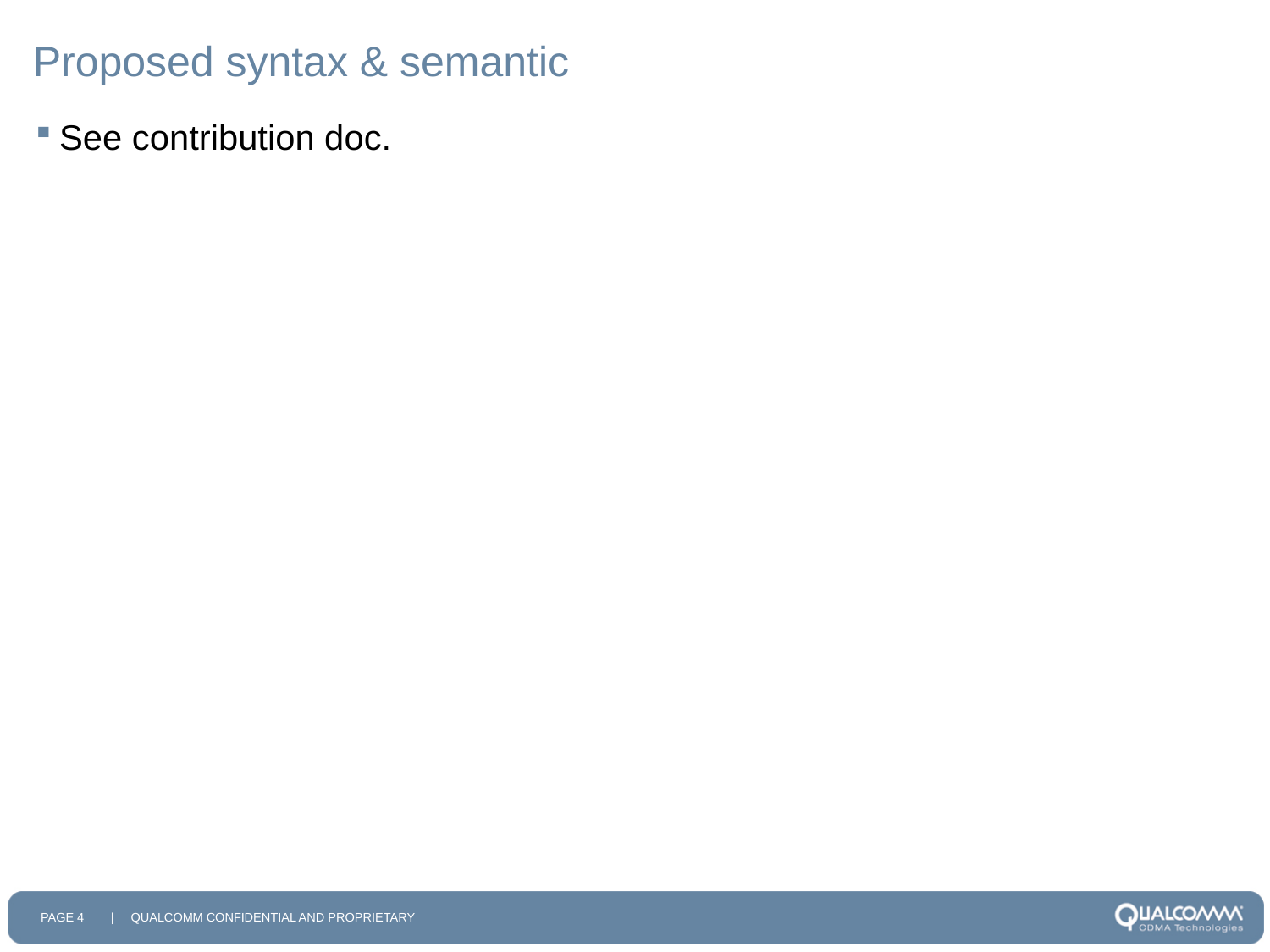

# Proposed syntax & semantic
See contribution doc.